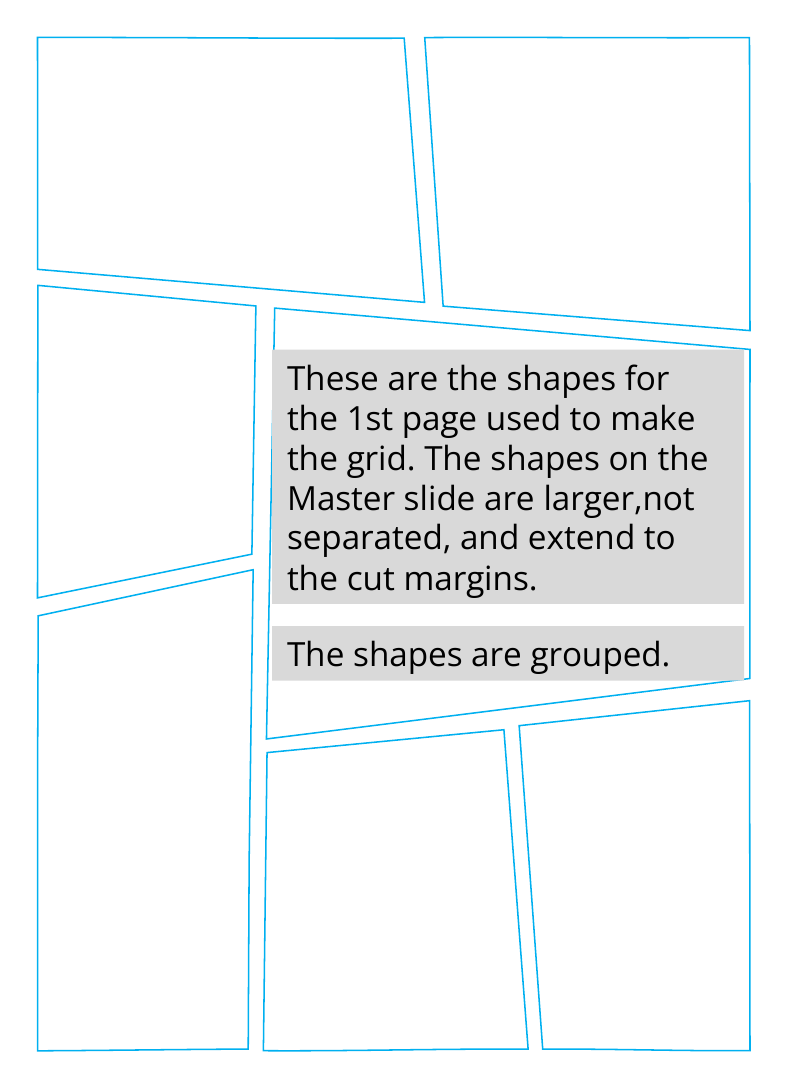

These are the shapes for the 1st page used to make the grid. The shapes on the Master slide are larger,not separated, and extend to the cut margins.
The shapes are grouped.